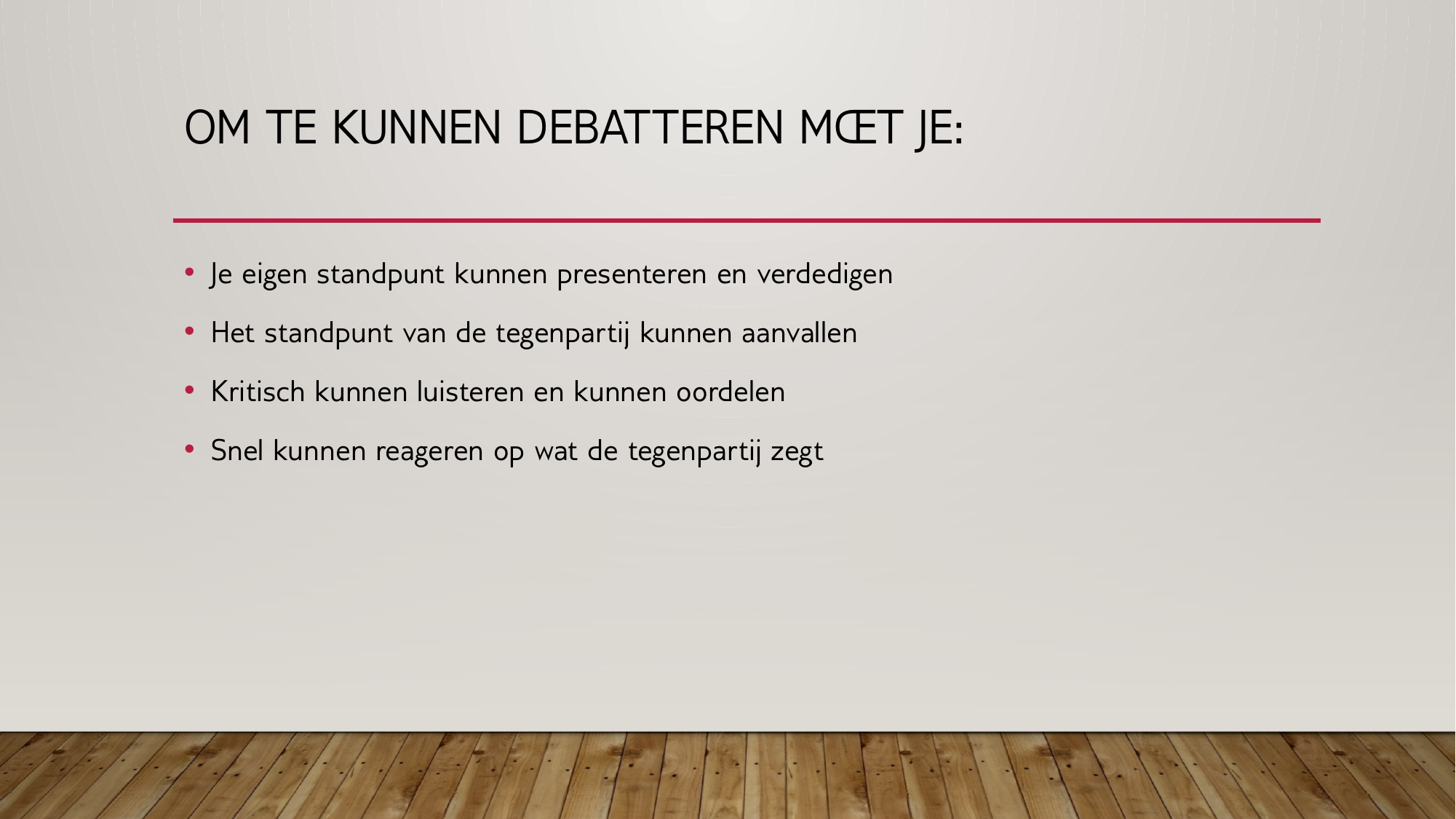

# Om te kunnen debatteren moet je:
Je eigen standpunt kunnen presenteren en verdedigen
Het standpunt van de tegenpartij kunnen aanvallen
Kritisch kunnen luisteren en kunnen oordelen
Snel kunnen reageren op wat de tegenpartij zegt